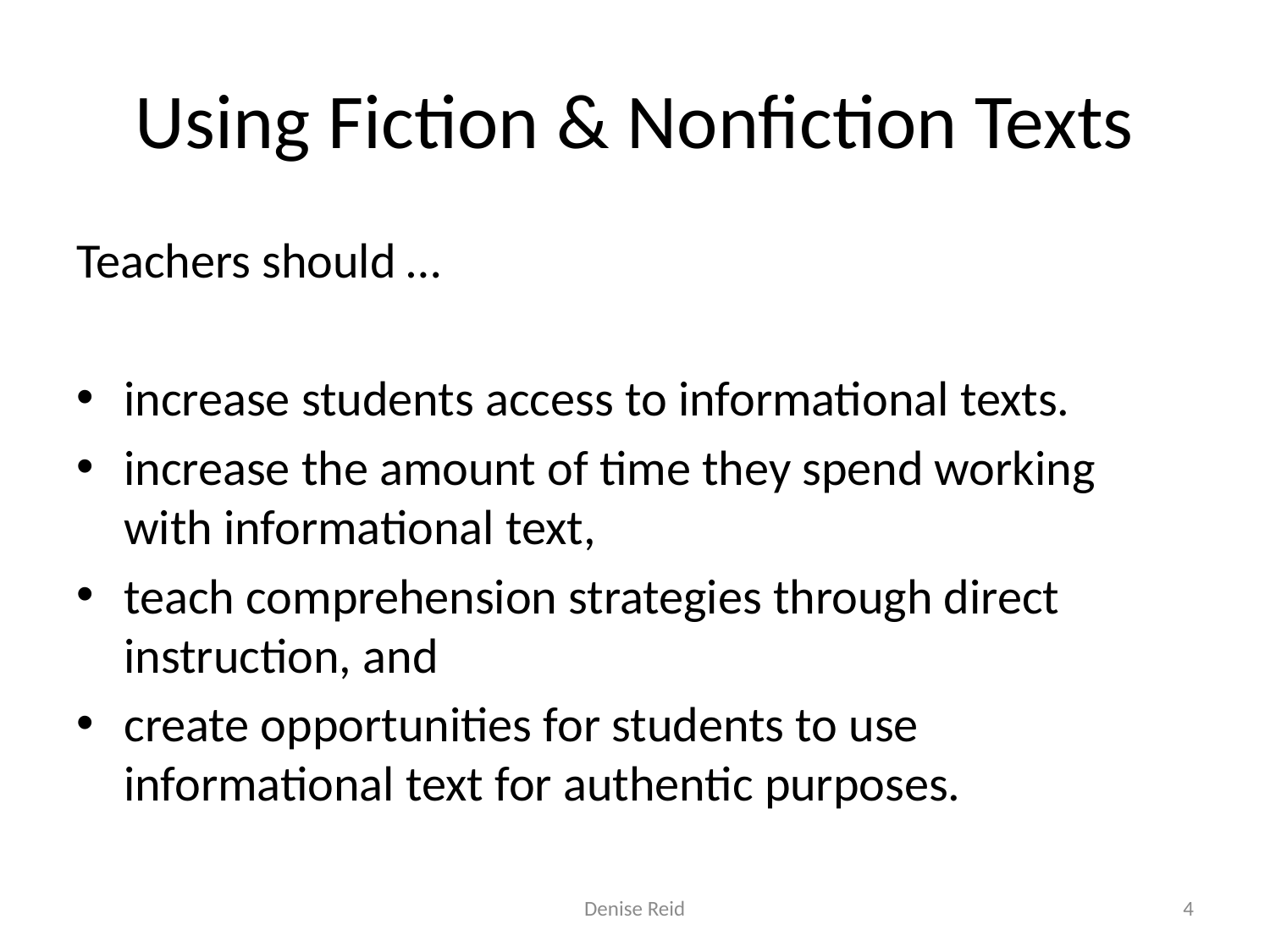

# Using Fiction & Nonfiction Texts
Teachers should …

increase students access to informational texts.
increase the amount of time they spend working with informational text,
teach comprehension strategies through direct instruction, and
create opportunities for students to use informational text for authentic purposes.
Denise Reid
4